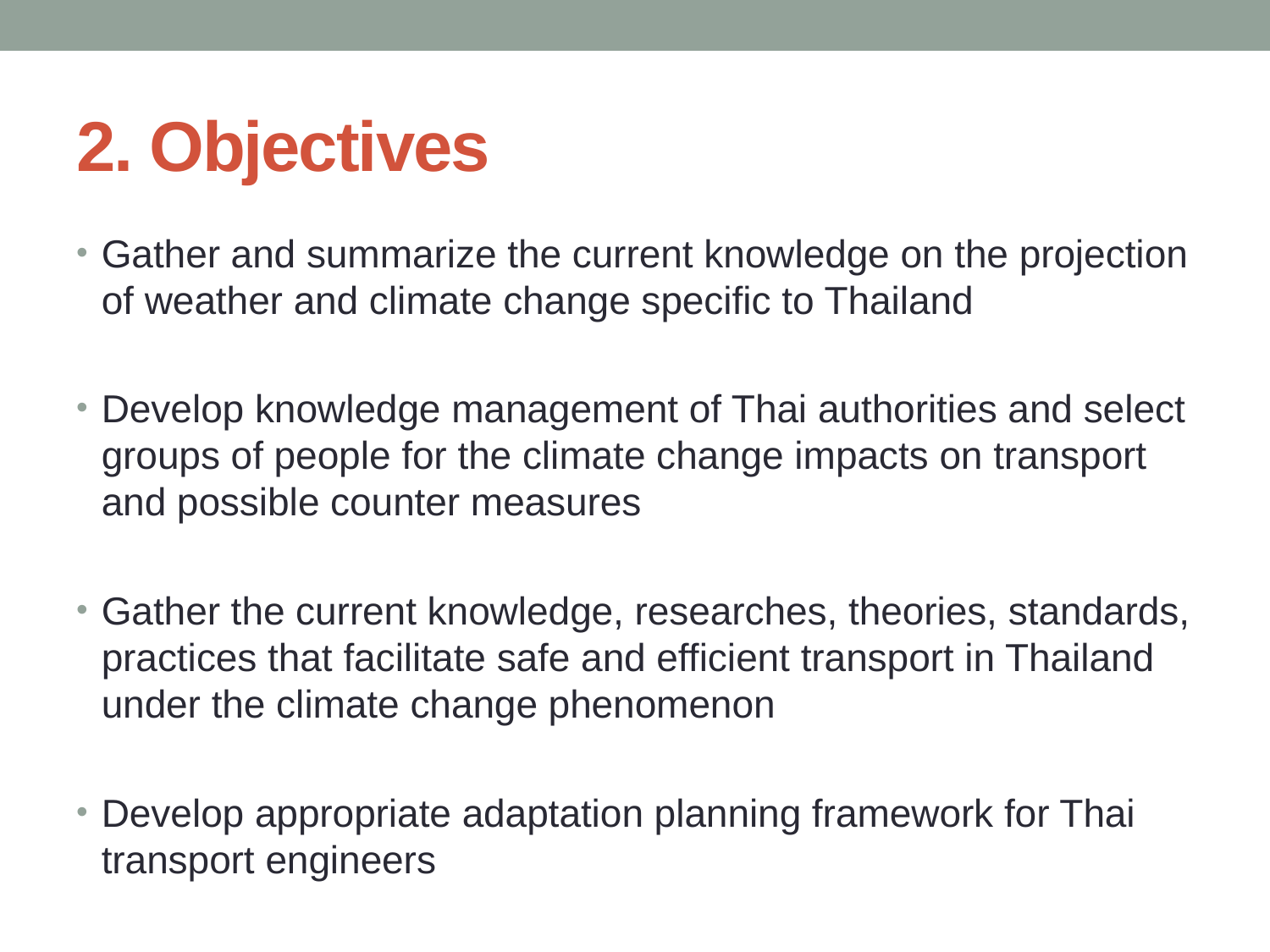

# 2. Objectives
Gather and summarize the current knowledge on the projection of weather and climate change specific to Thailand

Develop knowledge management of Thai authorities and select groups of people for the climate change impacts on transport and possible counter measures

Gather the current knowledge, researches, theories, standards, practices that facilitate safe and efficient transport in Thailand under the climate change phenomenon

Develop appropriate adaptation planning framework for Thai transport engineers